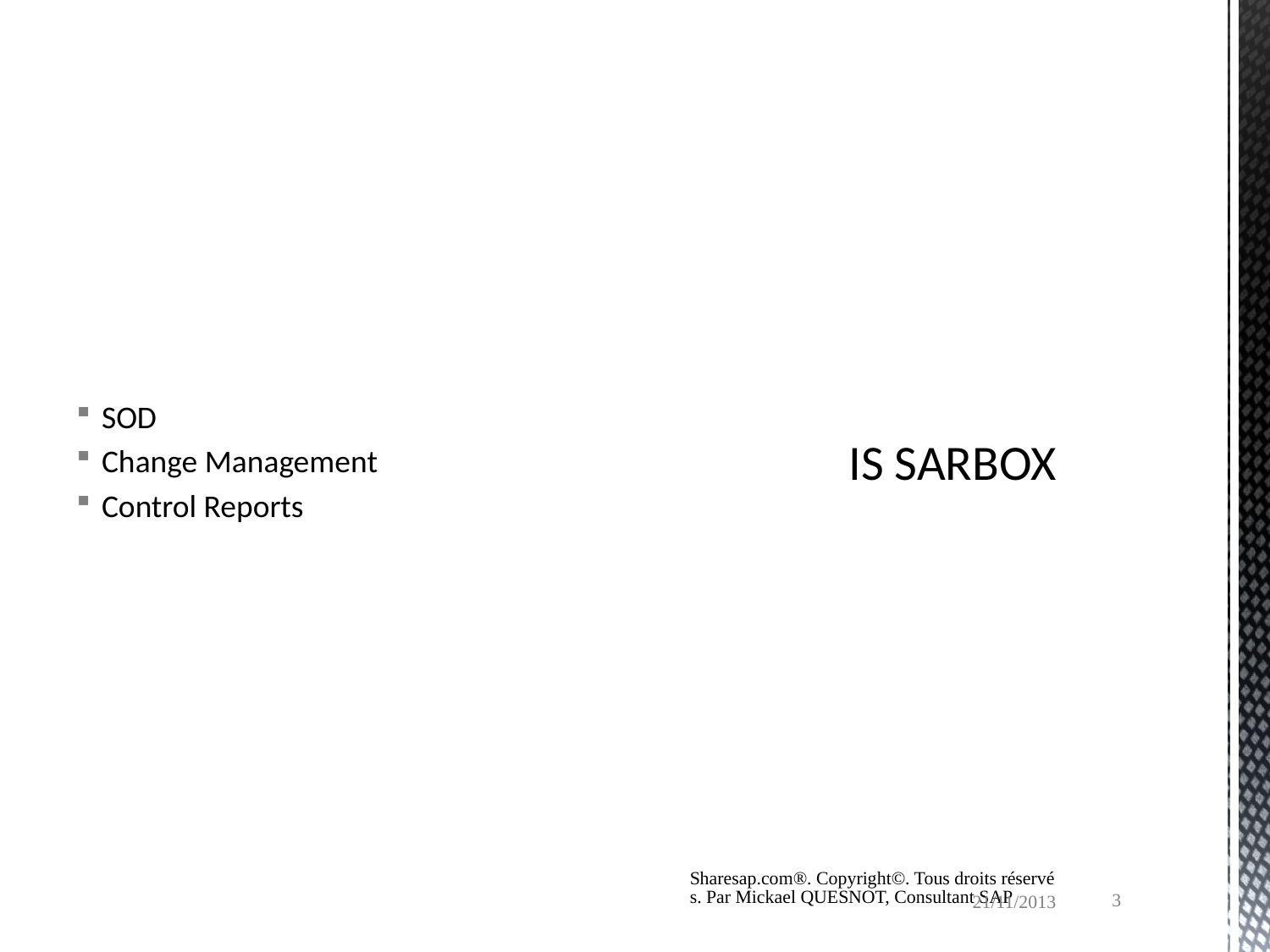

SOD
Change Management
Control Reports
# IS SARBOX
Sharesap.com®. Copyright©. Tous droits réservés. Par Mickael QUESNOT, Consultant SAP
3
21/11/2013